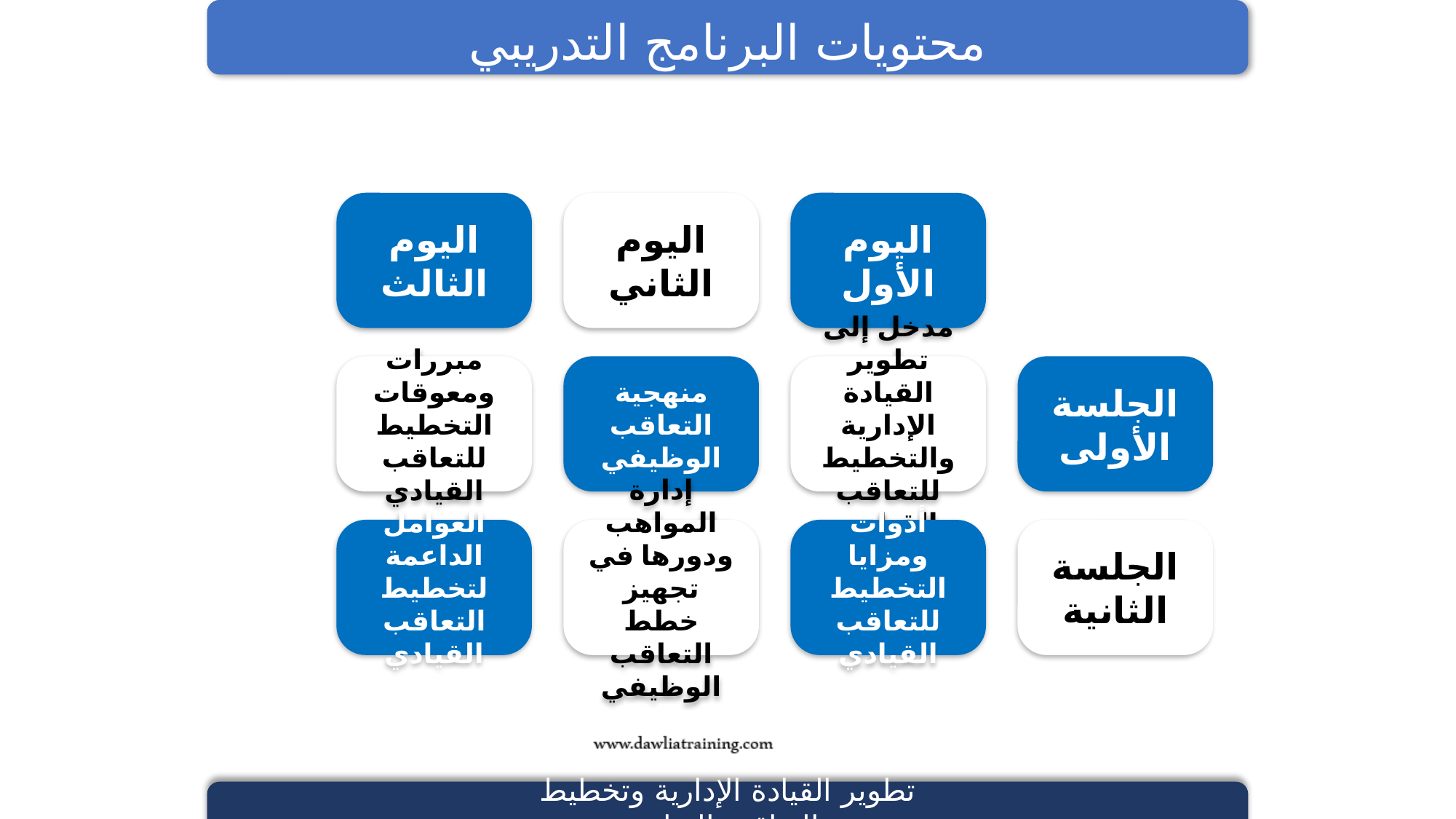

محتويات البرنامج التدريبي
اليوم
الثالث
اليوم
الثاني
اليوم
الأول
مبررات ومعوقات التخطيط للتعاقب القيادي
منهجية التعاقب الوظيفي
مدخل إلى تطوير القيادة الإدارية والتخطيط للتعاقب القيادي
الجلسة
الأولى
العوامل الداعمة لتخطيط التعاقب القيادي
إدارة المواهب ودورها في تجهيز خطط التعاقب الوظيفي
أدوات ومزايا التخطيط للتعاقب القيادي
الجلسة
الثانية

تطوير القيادة الإدارية وتخطيط التعاقب القيادي